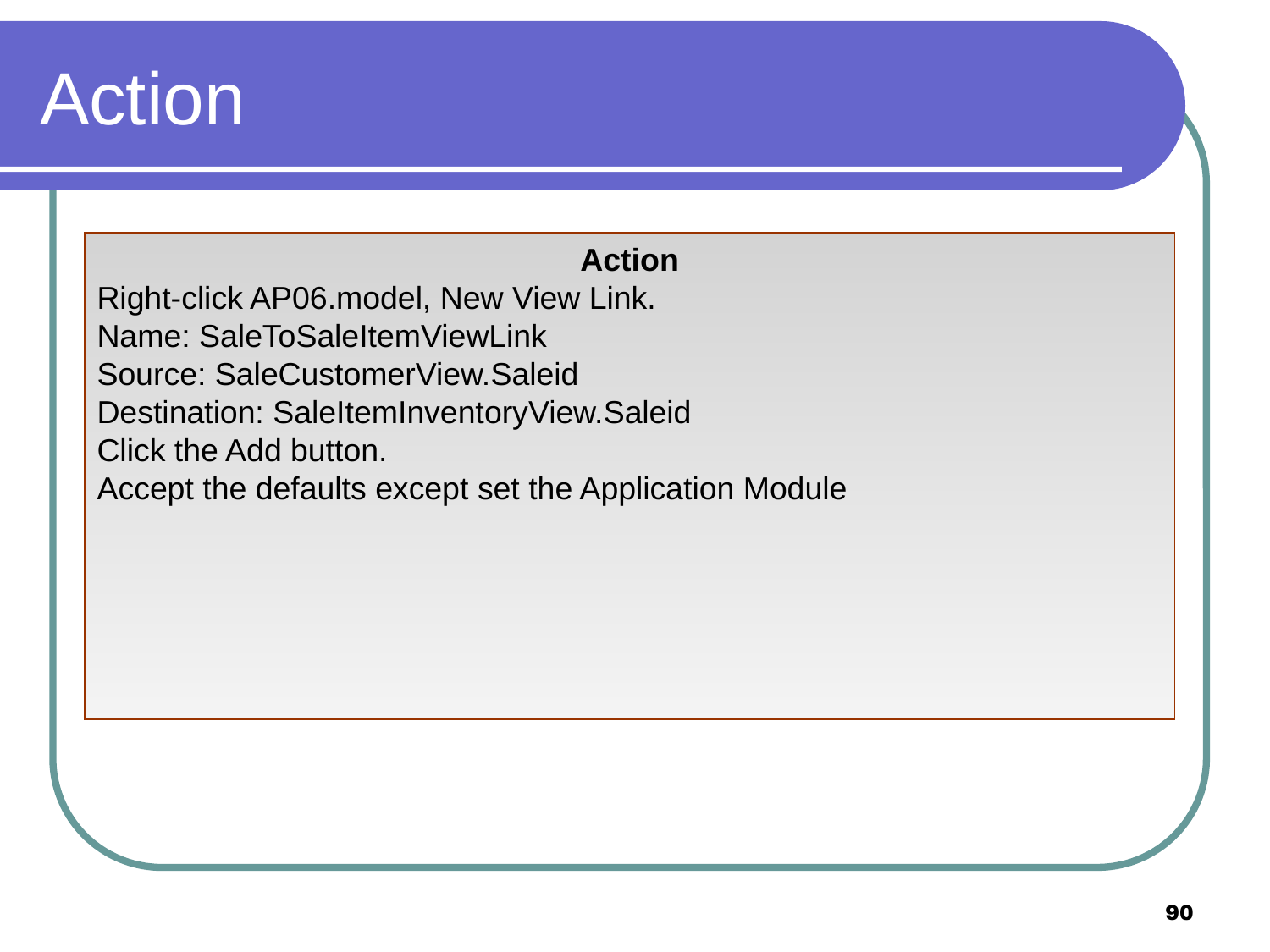

# Action
Action
Right-click AP06.model, New View Link.
Name: SaleToSaleItemViewLink
Source: SaleCustomerView.Saleid
Destination: SaleItemInventoryView.Saleid
Click the Add button.
Accept the defaults except set the Application Module

90